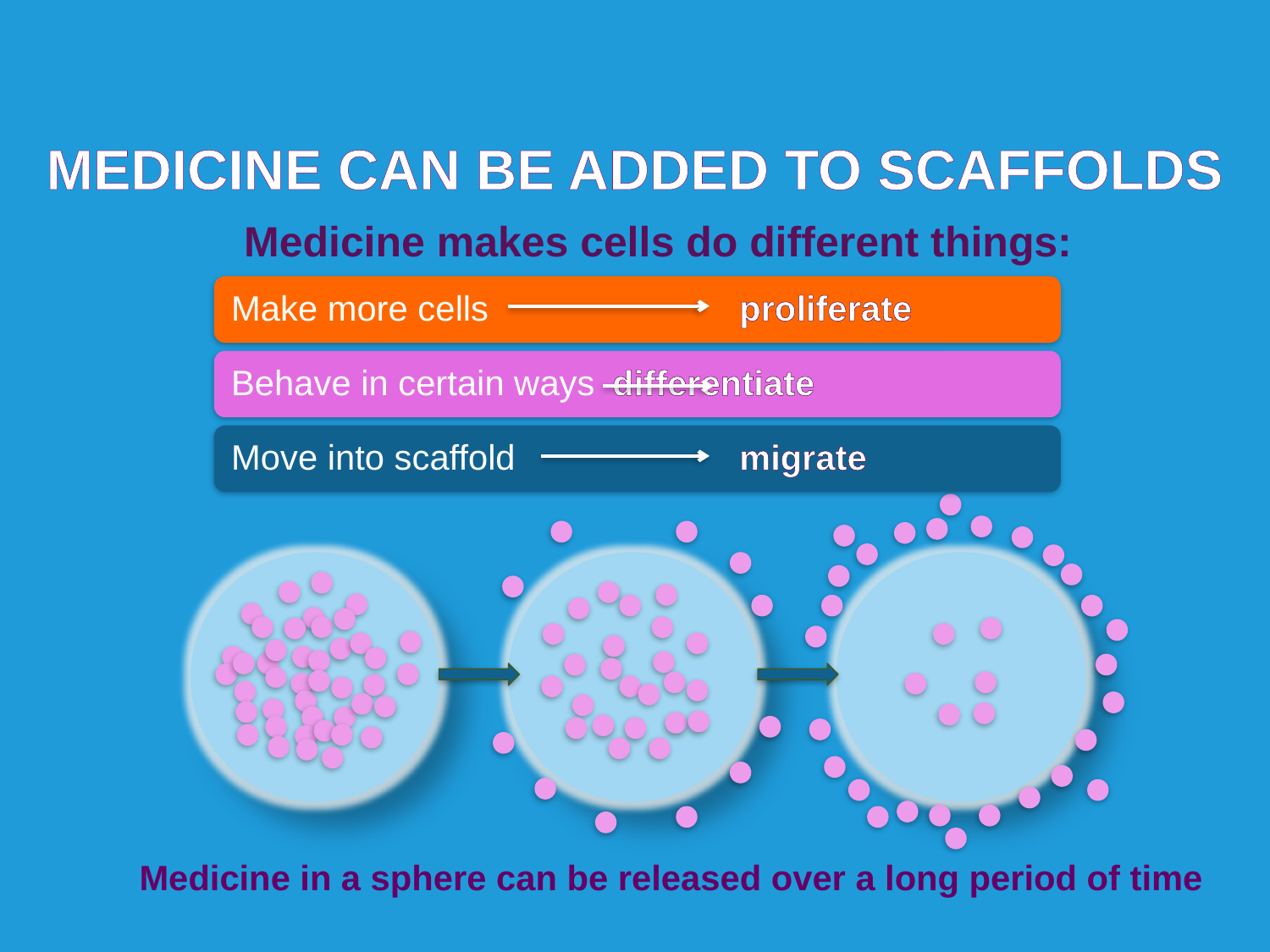

Medicine can be added to scaffolds
      Medicine makes cells do different things:

Make more cells		proliferate
Behave in certain ways 	differentiate
Move into scaffold		migrate

      Medicine in a sphere can be released over a long period of time